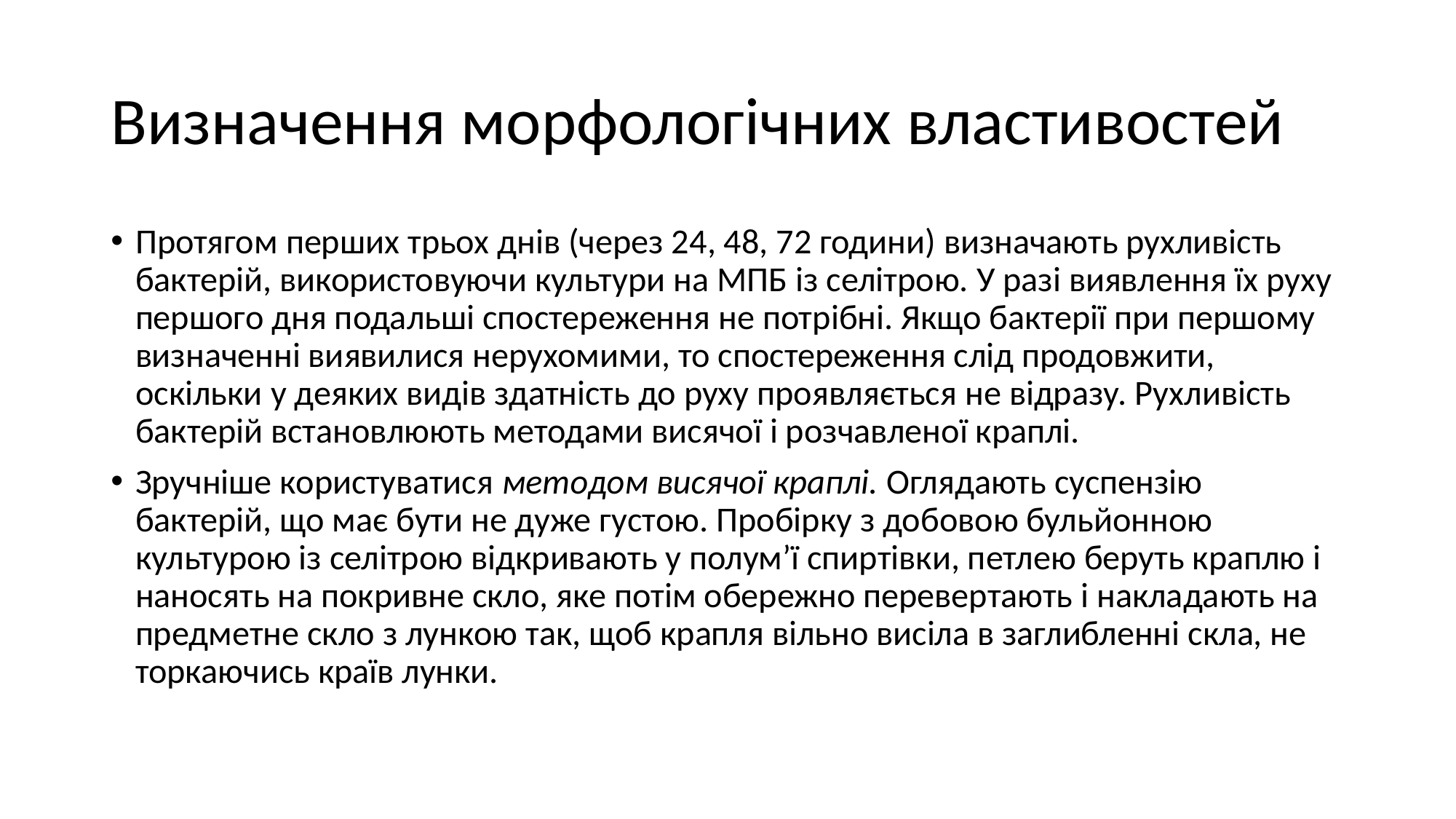

# Визначення морфологічних властивостей
Протягом перших трьох днів (через 24, 48, 72 години) визначають рухливість бактерій, використовуючи культури на МПБ із селітрою. У разі виявлення їх руху першого дня подальші спостереження не потрібні. Якщо бактерії при першому визначенні виявилися нерухомими, то спостереження слід продовжити, оскільки у деяких видів здатність до руху проявляється не відразу. Рухливість бактерій встановлюють методами висячої і розчавленої краплі.
Зручніше користуватися методом висячої краплі. Оглядають суспензію бактерій, що має бути не дуже густою. Пробірку з добовою бульйонною культурою із селітрою відкривають у полум’ї спиртівки, петлею беруть краплю і наносять на покривне скло, яке потім обережно перевертають і накладають на предметне скло з лункою так, щоб крапля вільно висіла в заглибленні скла, не торкаючись країв лунки.